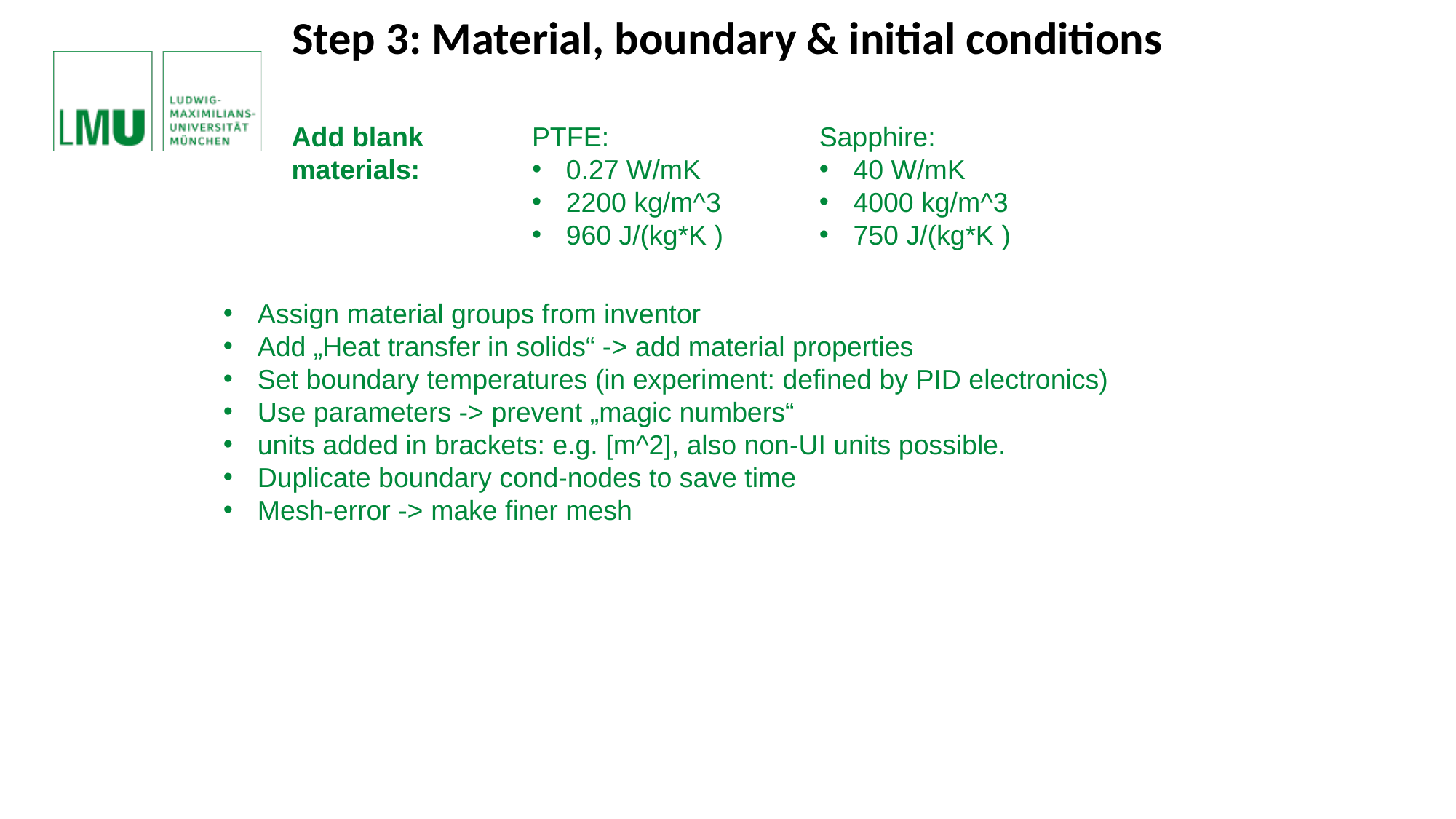

Step 3: Material, boundary & initial conditions
Add blank materials:
PTFE:
0.27 W/mK
2200 kg/m^3
960 J/(kg*K )
Sapphire:
40 W/mK
4000 kg/m^3
750 J/(kg*K )
Assign material groups from inventor
Add „Heat transfer in solids“ -> add material properties
Set boundary temperatures (in experiment: defined by PID electronics)
Use parameters -> prevent „magic numbers“
units added in brackets: e.g. [m^2], also non-UI units possible.
Duplicate boundary cond-nodes to save time
Mesh-error -> make finer mesh